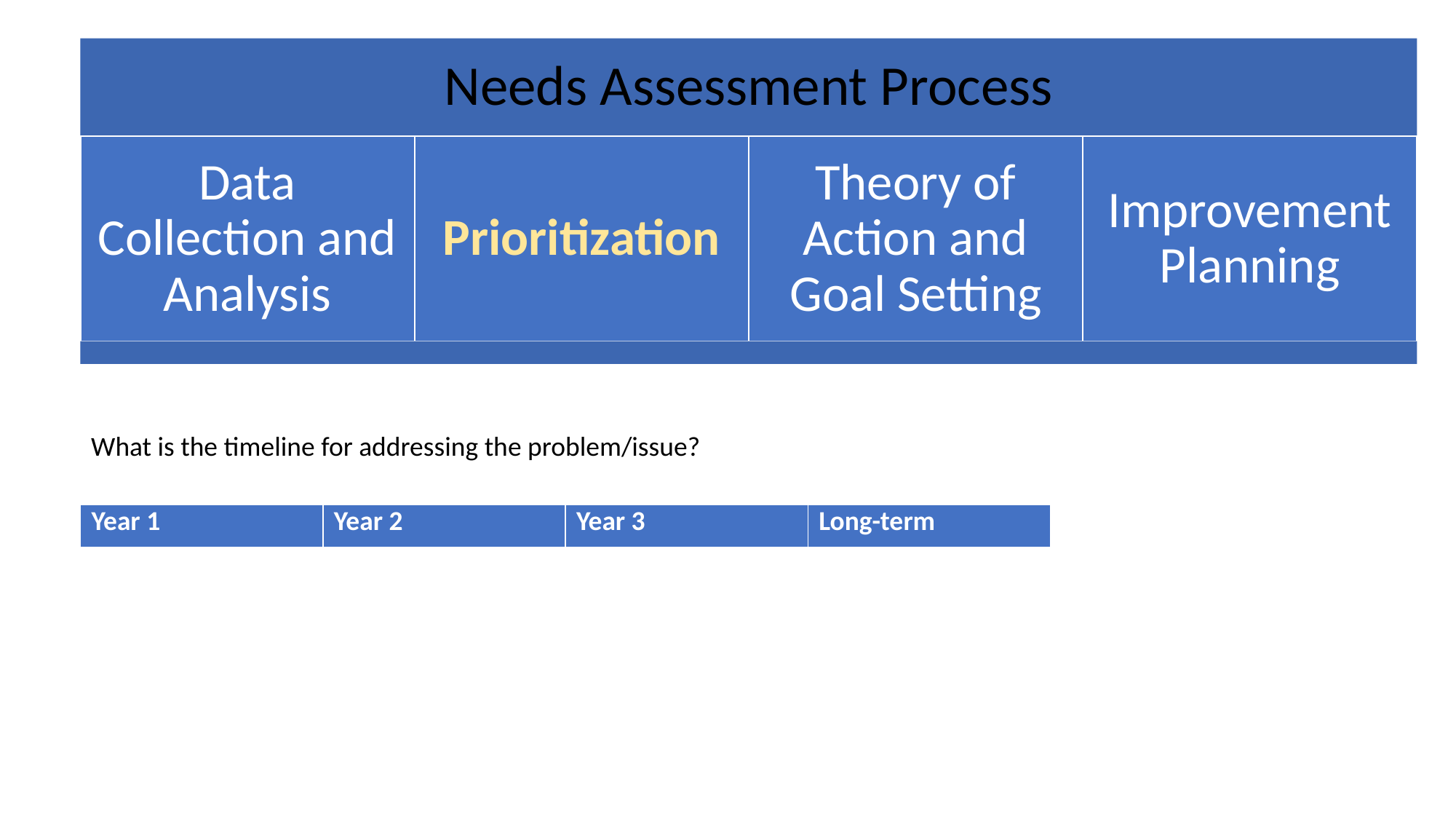

Needs Assessment Process
Data Collection and Analysis
Prioritization
Theory of Action and Goal Setting
Improvement Planning
What is the timeline for addressing the problem/issue?
| Year 1 | Year 2 | Year 3 | Long-term |
| --- | --- | --- | --- |